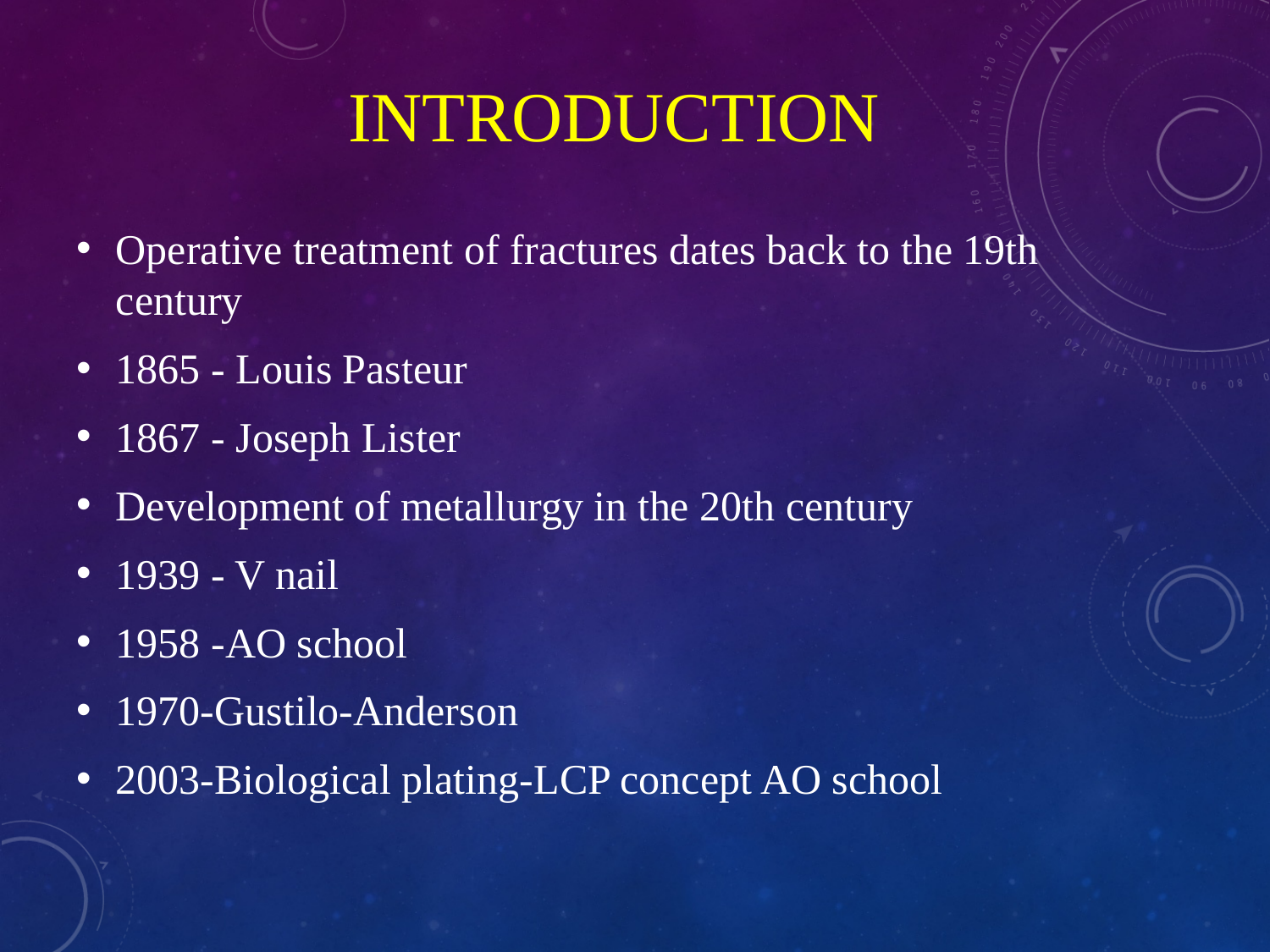

# INTRODUCTION
Operative treatment of fractures dates back to the 19th century
1865 - Louis Pasteur
1867 - Joseph Lister
Development of metallurgy in the 20th century
1939 - V nail
1958 -AO school
1970-Gustilo-Anderson
2003-Biological plating-LCP concept AO school